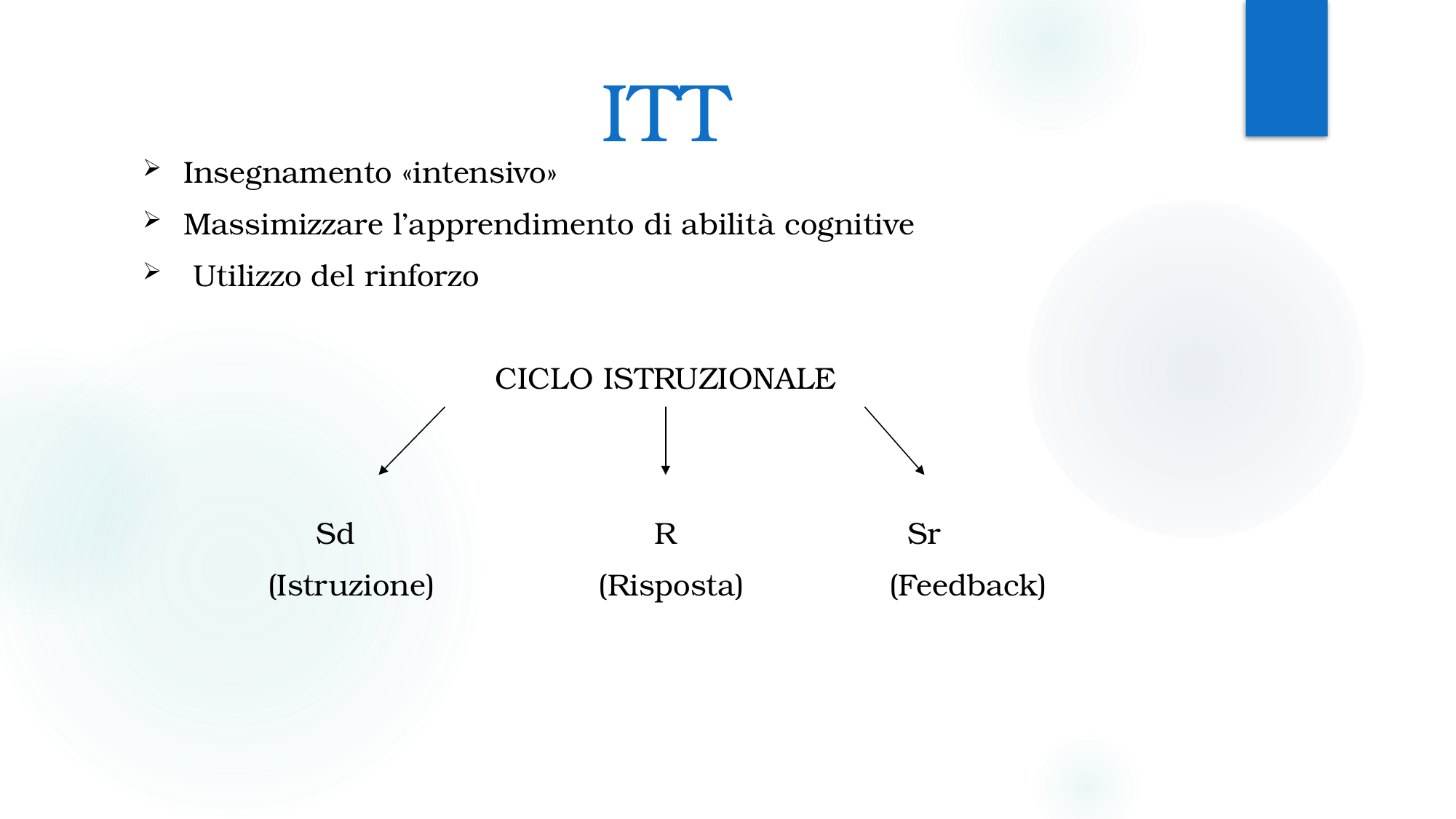

# ITT
Insegnamento «intensivo»
Massimizzare l’apprendimento di abilità cognitive
 Utilizzo del rinforzo

CICLO ISTRUZIONALE

                  Sd                               R                        Sr
             (Istruzione)                 (Risposta)               (Feedback)